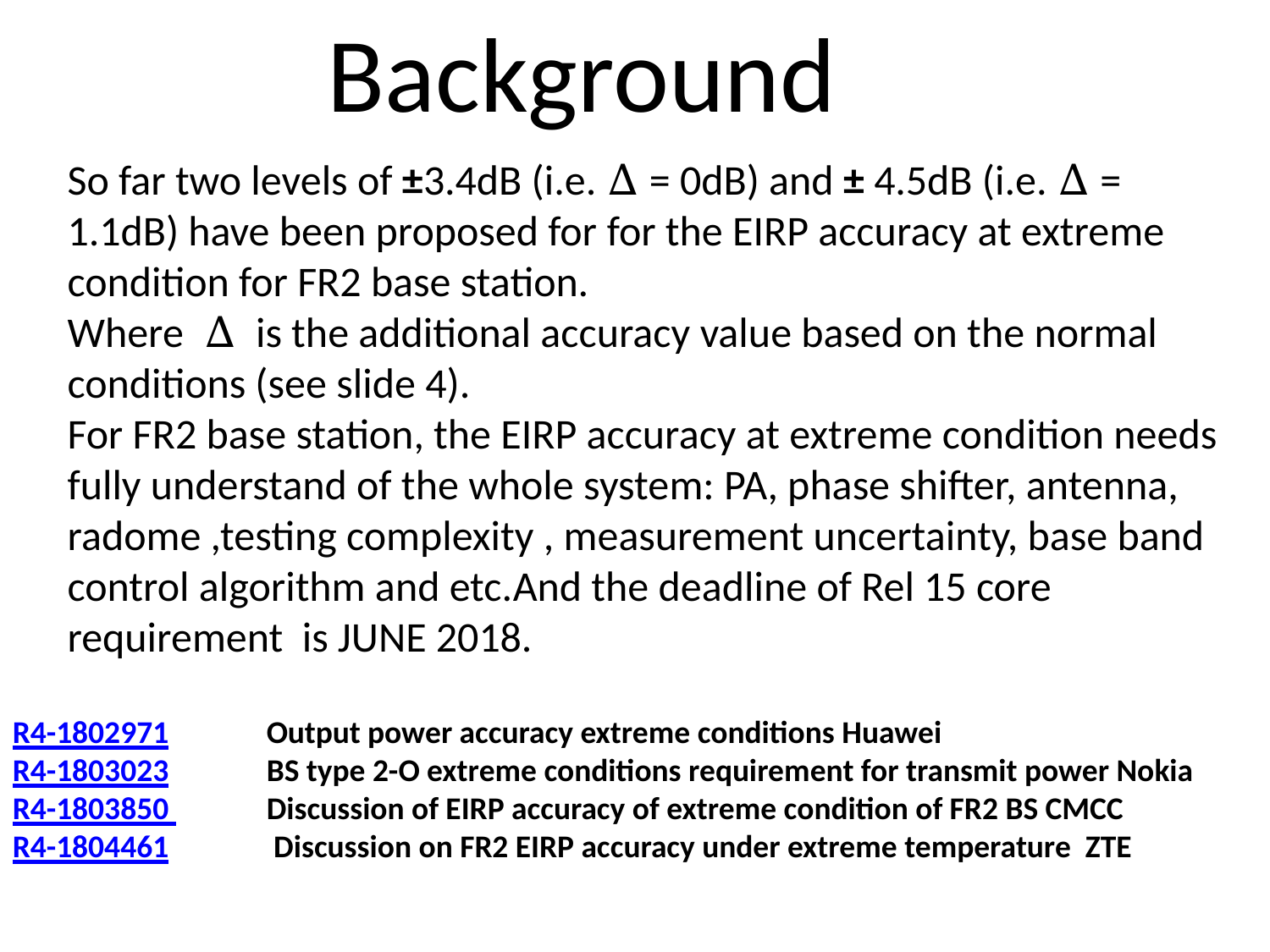

Background
So far two levels of ±3.4dB (i.e. ∆ = 0dB) and ± 4.5dB (i.e. ∆ = 1.1dB) have been proposed for for the EIRP accuracy at extreme condition for FR2 base station.
Where  ∆  is the additional accuracy value based on the normal conditions (see slide 4).
For FR2 base station, the EIRP accuracy at extreme condition needs fully understand of the whole system: PA, phase shifter, antenna, radome ,testing complexity , measurement uncertainty, base band control algorithm and etc.And the deadline of Rel 15 core requirement  is JUNE 2018.

R4-1802971	Output power accuracy extreme conditions Huawei
R4-1803023	BS type 2-O extreme conditions requirement for transmit power Nokia
R4-1803850 	Discussion of EIRP accuracy of extreme condition of FR2 BS CMCC
R4-1804461	 Discussion on FR2 EIRP accuracy under extreme temperature  ZTE